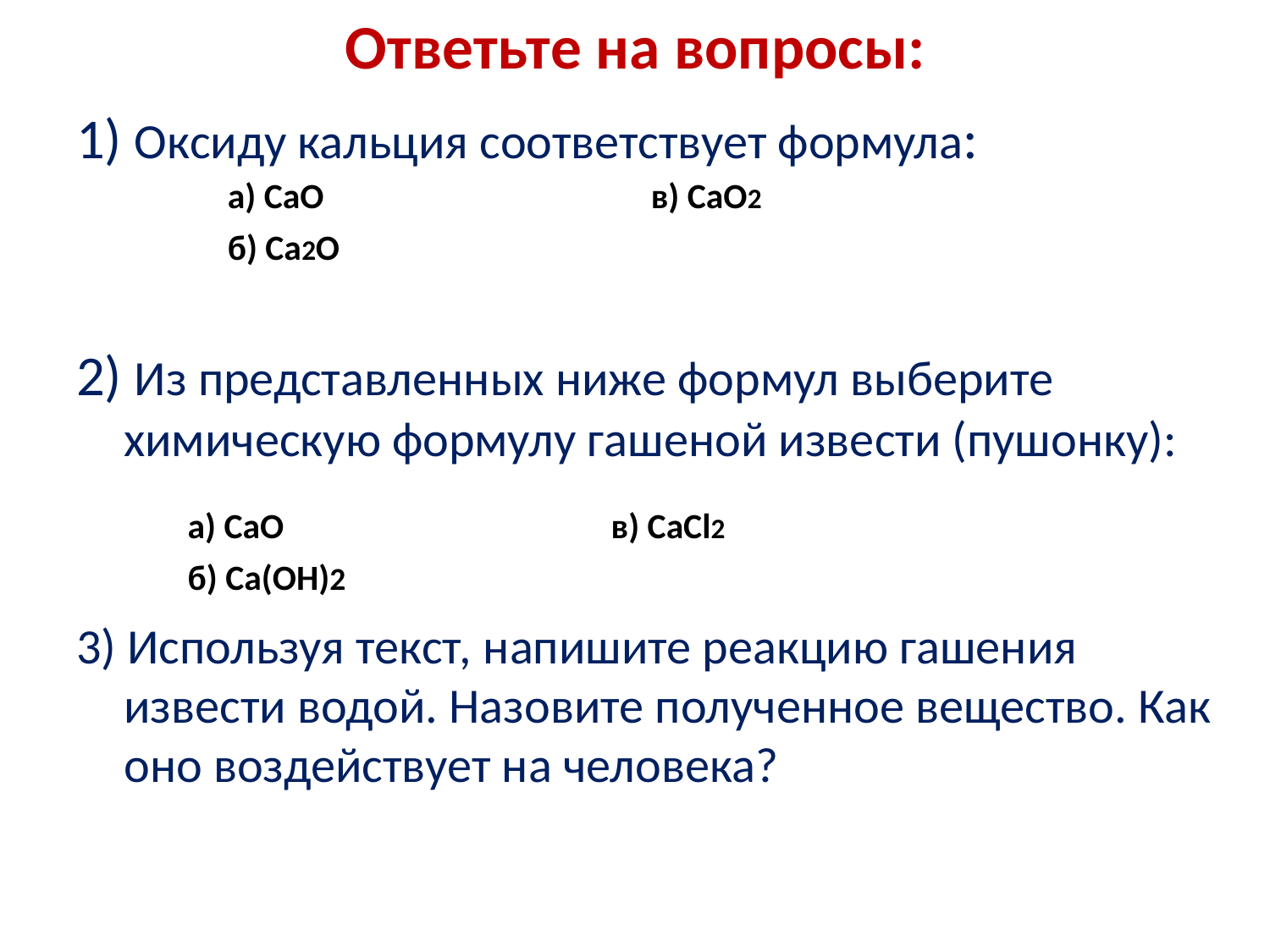

# Ответьте на вопросы:
1) Оксиду кальция соответствует формула:

2) Из представленных ниже формул выберите химическую формулу гашеной извести (пушонку):

3) Используя текст, напишите реакцию гашения извести водой. Назовите полученное вещество. Как оно воздействует на человека?

| а) CaO | в) СаО2 |
| --- | --- |
| б) Ca2O |  |
| а) CaO | в) СаСl2 |
| --- | --- |
| б) Ca(OН)2 |  |